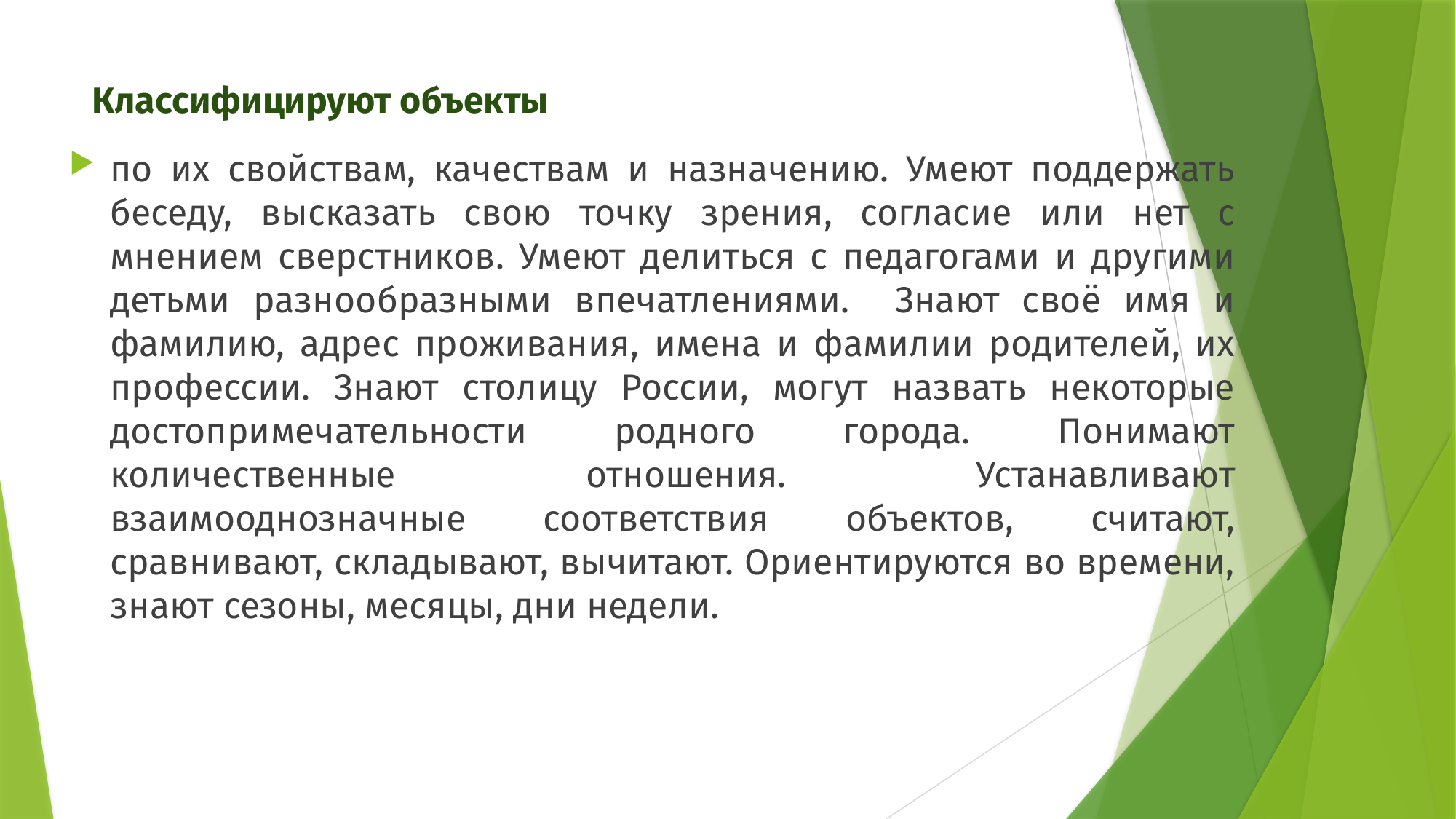

# Классифицируют объекты
по их свойствам, качествам и назначению. Умеют поддержать беседу, высказать свою точку зрения, согласие или нет с мнением сверстников. Умеют делиться с педагогами и другими детьми разнообразными впечатлениями.  Знают своё имя и фамилию, адрес проживания, имена и фамилии родителей, их профессии. Знают столицу России, могут назвать некоторые достопримечательности родного города. Понимают количественные отношения. Устанавливают взаимооднозначные соответствия объектов, считают, сравнивают, складывают, вычитают. Ориентируются во времени, знают сезоны, месяцы, дни недели.